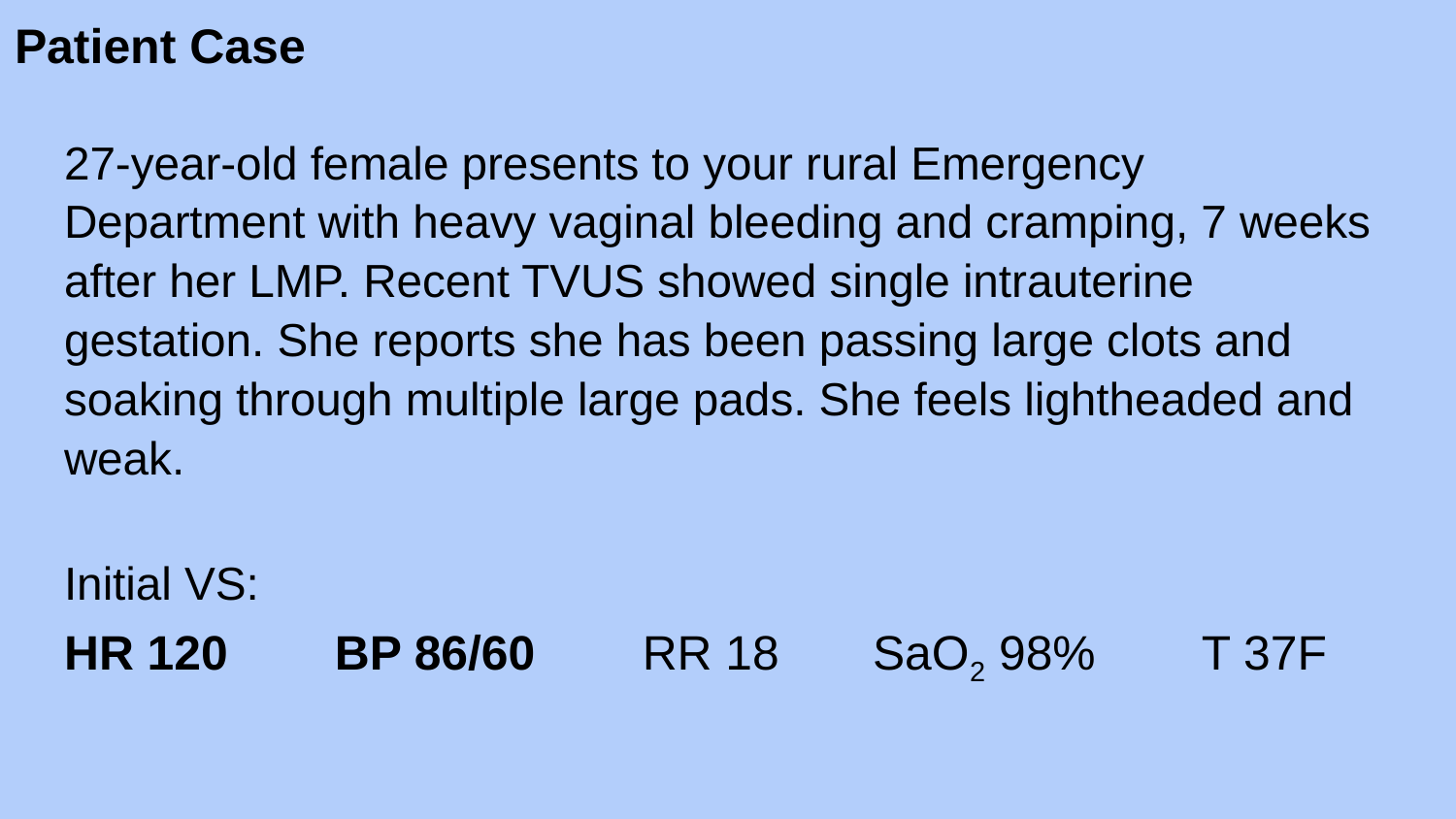

# Patient Case
27-year-old female presents to your rural Emergency Department with heavy vaginal bleeding and cramping, 7 weeks after her LMP. Recent TVUS showed single intrauterine gestation. She reports she has been passing large clots and soaking through multiple large pads. She feels lightheaded and weak.

Initial VS:
HR 120        BP 86/60        RR 18       SaO2 98%        T 37F